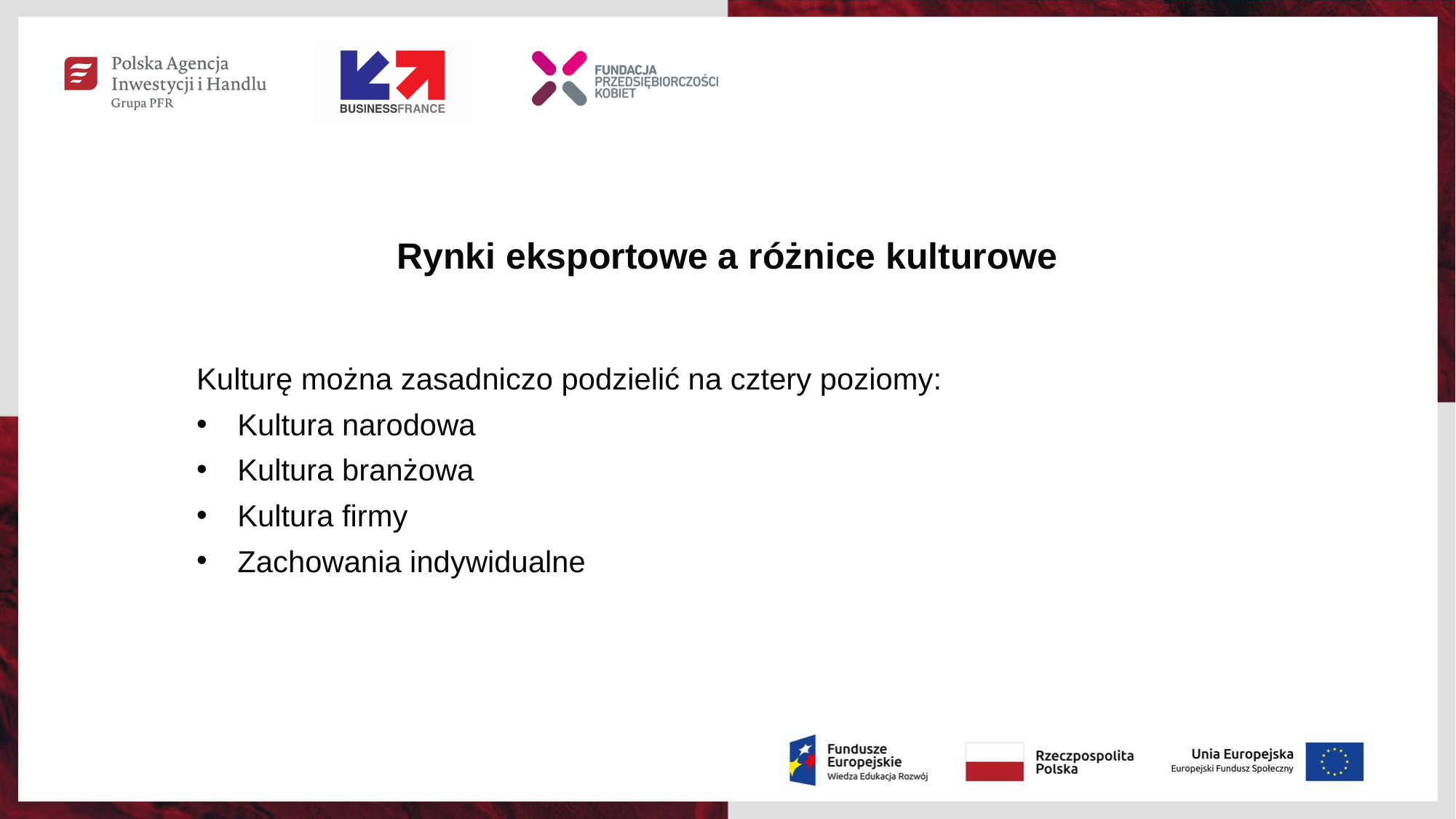

Rynki eksportowe a różnice kulturowe
Kulturę można zasadniczo podzielić na cztery poziomy:
Kultura narodowa
Kultura branżowa
Kultura firmy
Zachowania indywidualne